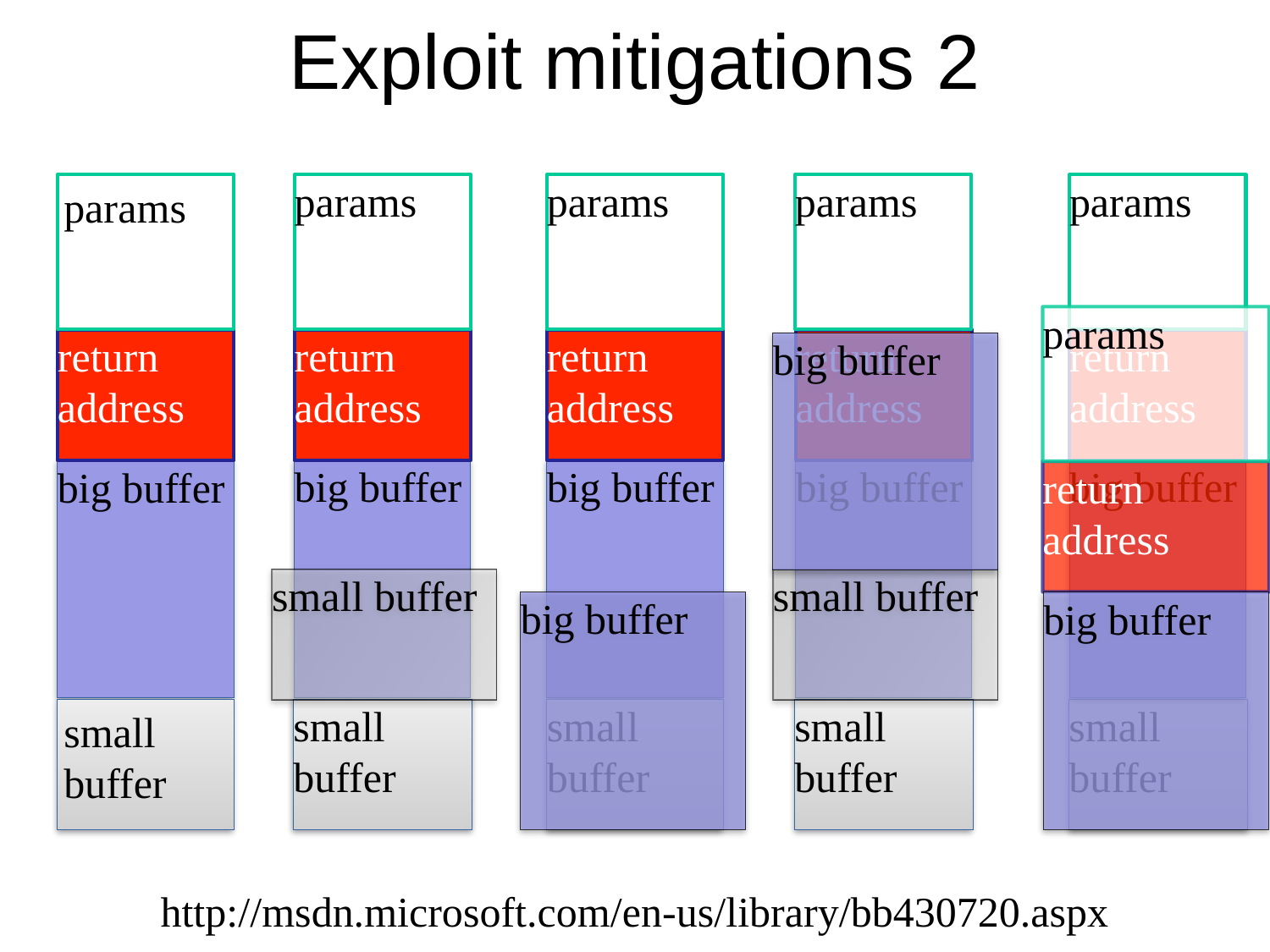

Exploit mitigations 2
params
params
params
params
params
params
return address
return address
return address
return address
return address
big buffer
big buffer
big buffer
big buffer
big buffer
big buffer
return address
small buffer
small buffer
big buffer
big buffer
small buffer
small buffer
small buffer
small buffer
small buffer
http://msdn.microsoft.com/en-us/library/bb430720.aspx